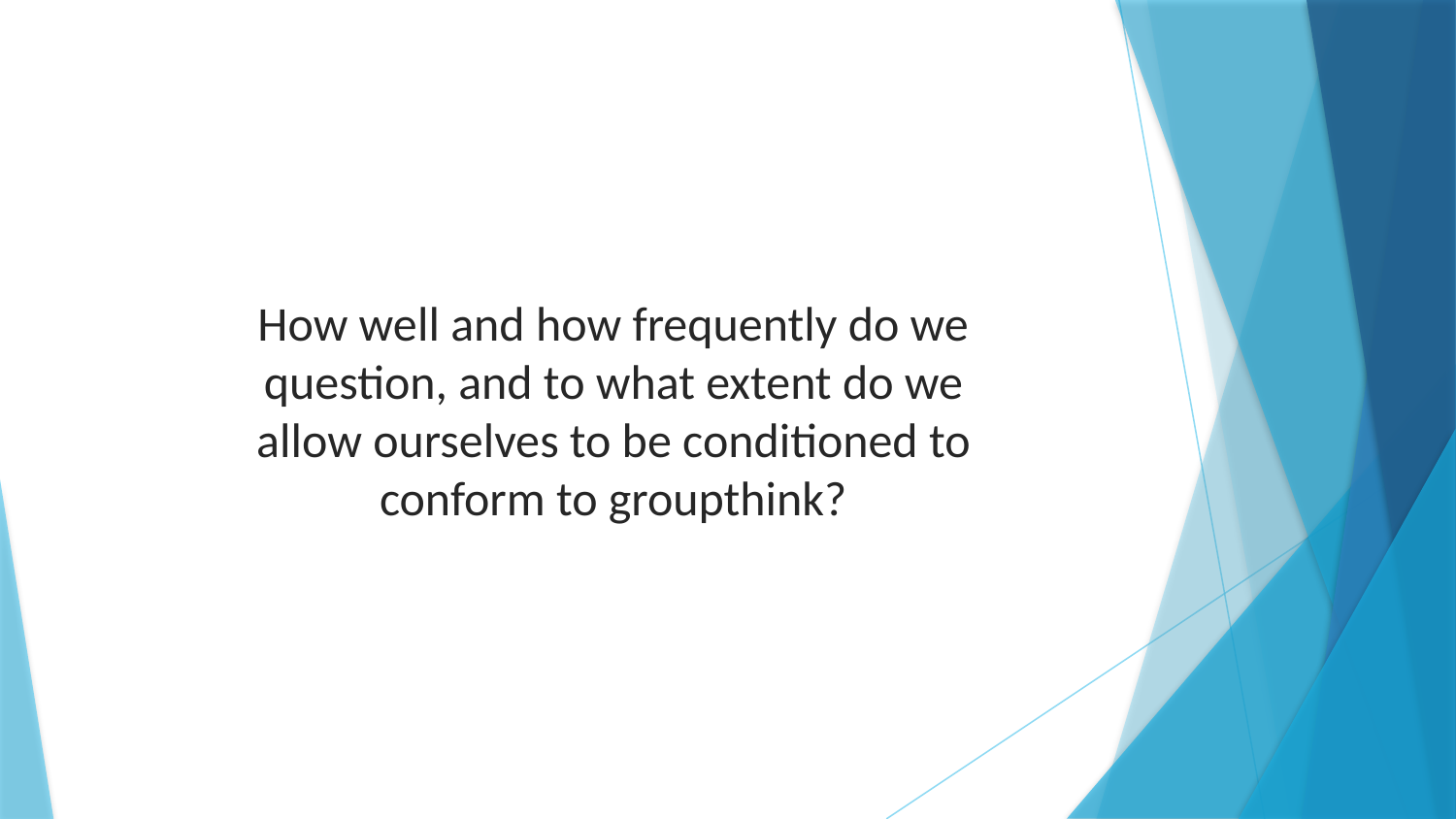

How well and how frequently do we question, and to what extent do we allow ourselves to be conditioned to conform to groupthink?